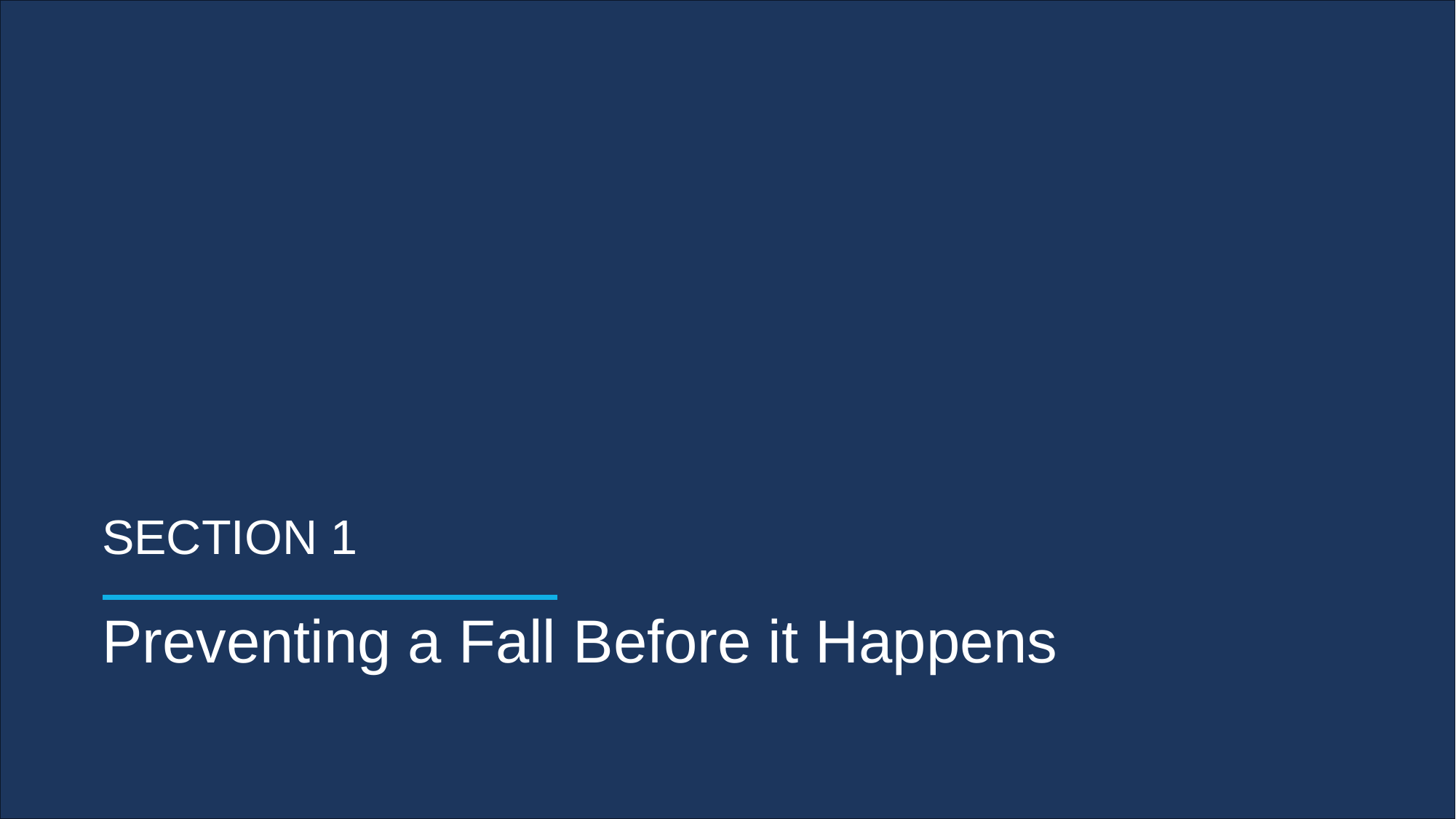

Section 1
Preventing a Fall Before it Happens